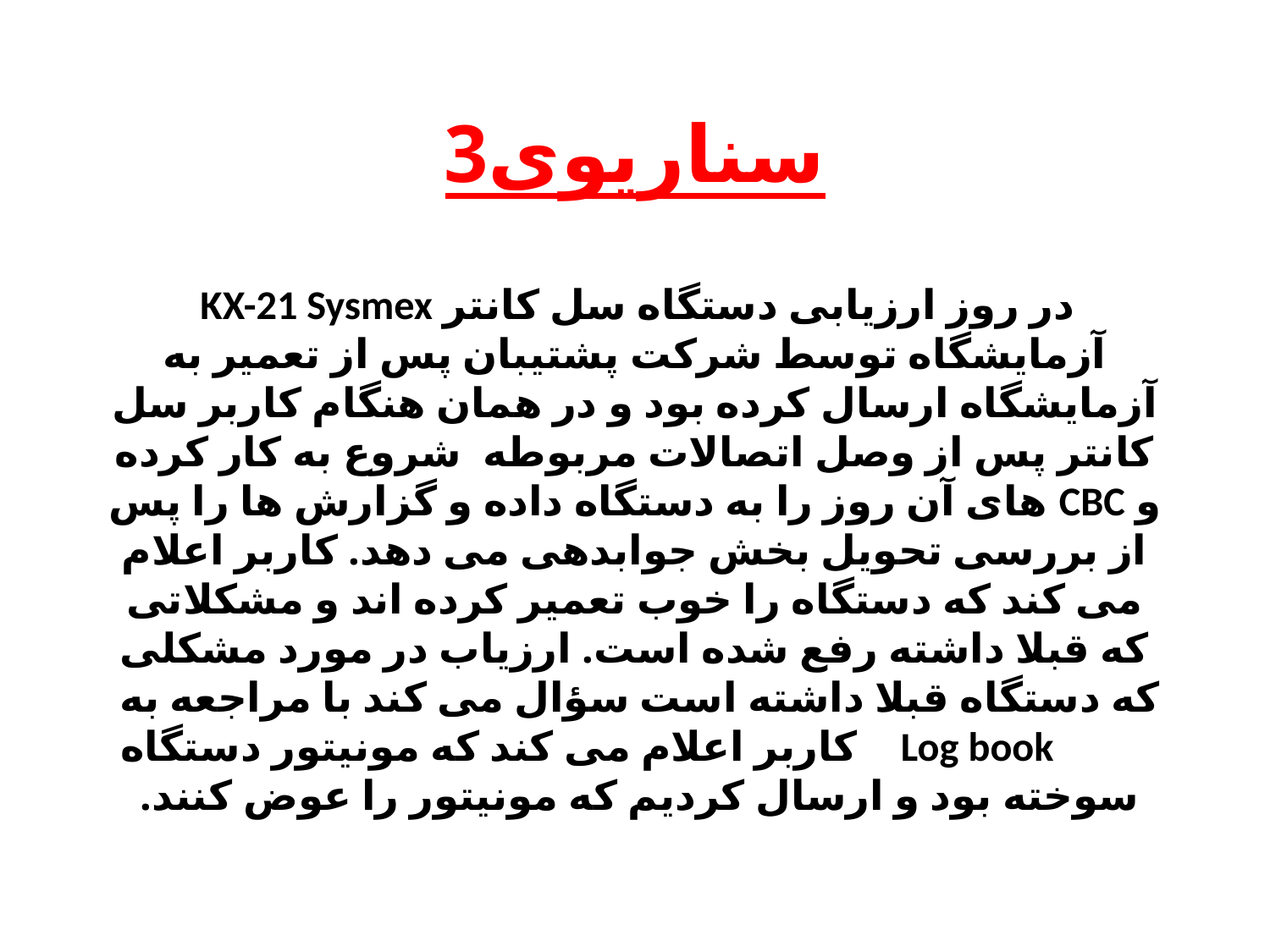

# سناریوی3 در روز ارزیابی دستگاه سل کانتر KX-21 Sysmex  آزمایشگاه توسط شرکت پشتیبان پس از تعمیر به آزمایشگاه ارسال کرده بود و در همان هنگام کاربر سل کانتر پس از وصل اتصالات مربوطه  شروع به کار کرده و CBC های آن روز را به دستگاه داده و گزارش ها را پس از بررسی تحویل بخش جوابدهی می دهد. کاربر اعلام می کند که دستگاه را خوب تعمیر کرده اند و مشکلاتی که قبلا داشته رفع شده است. ارزیاب در مورد مشکلی که دستگاه قبلا داشته است سؤال می کند با مراجعه به           Log book    کاربر اعلام می کند که مونیتور دستگاه سوخته بود و ارسال کردیم که مونیتور را عوض کنند.